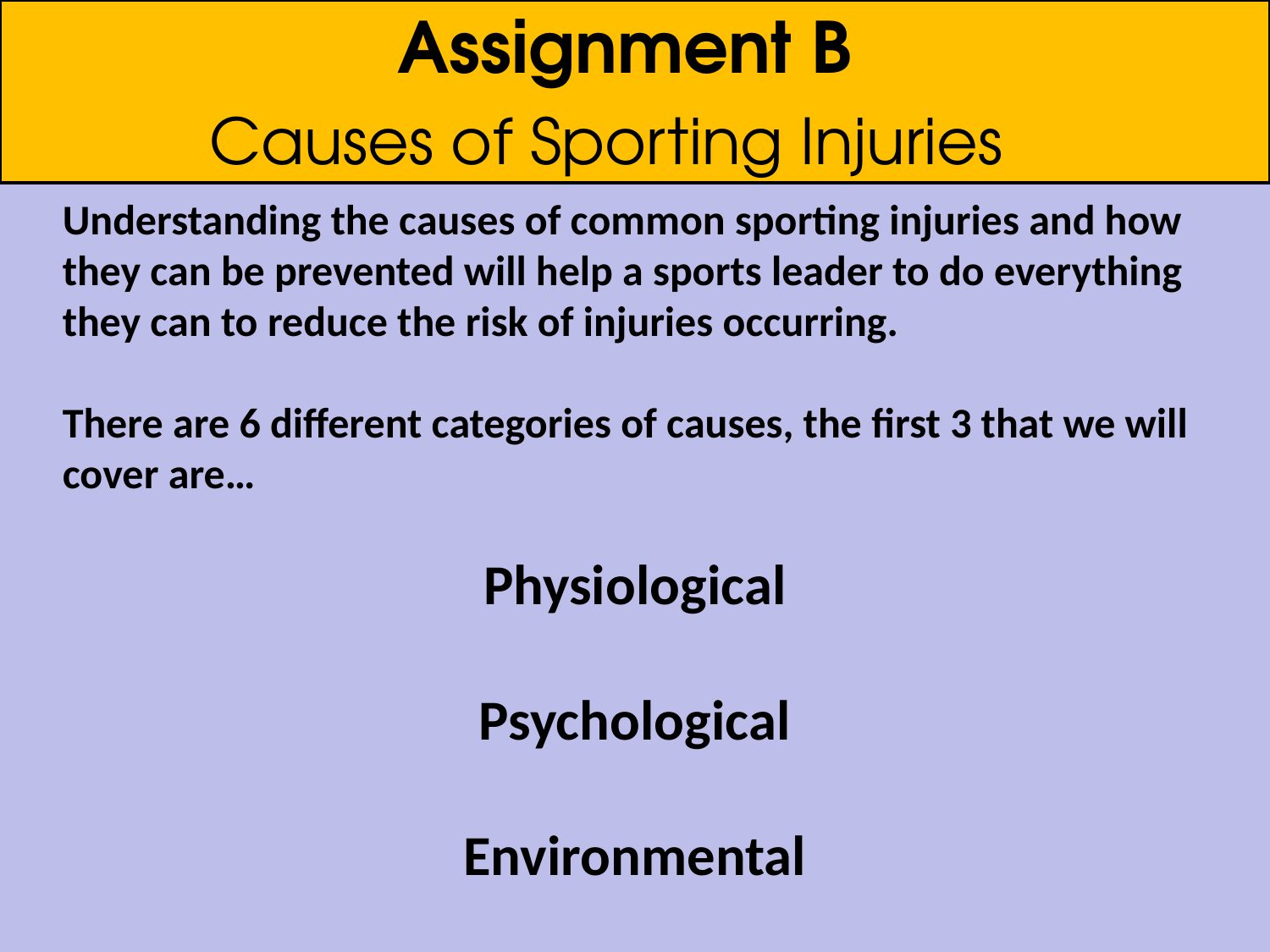

# Assignment B Causes of Sporting Injuries
Understanding the causes of common sporting injuries and how they can be prevented will help a sports leader to do everything they can to reduce the risk of injuries occurring.

There are 6 different categories of causes, the first 3 that we will cover are…

Physiological

Psychological

Environmental